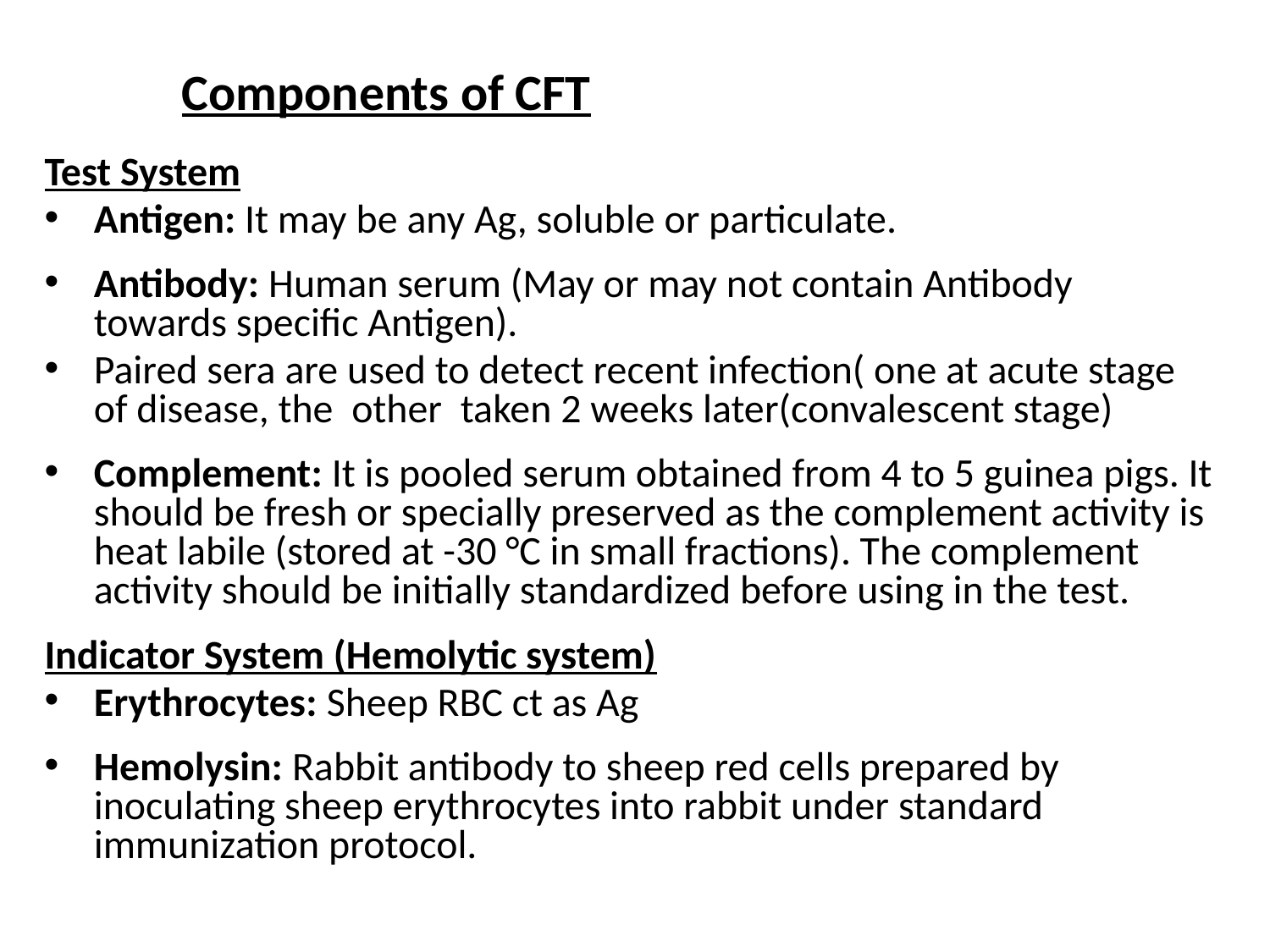

# Components of CFT
Test System
Antigen: It may be any Ag, soluble or particulate.

Antibody: Human serum (May or may not contain Antibody towards specific Antigen).
Paired sera are used to detect recent infection( one at acute stage of disease, the  other  taken 2 weeks later(convalescent stage)

Complement: It is pooled serum obtained from 4 to 5 guinea pigs. It should be fresh or specially preserved as the complement activity is heat labile (stored at -30 °C in small fractions). The complement activity should be initially standardized before using in the test.

Indicator System (Hemolytic system)
Erythrocytes: Sheep RBC ct as Ag

Hemolysin: Rabbit antibody to sheep red cells prepared by inoculating sheep erythrocytes into rabbit under standard immunization protocol.